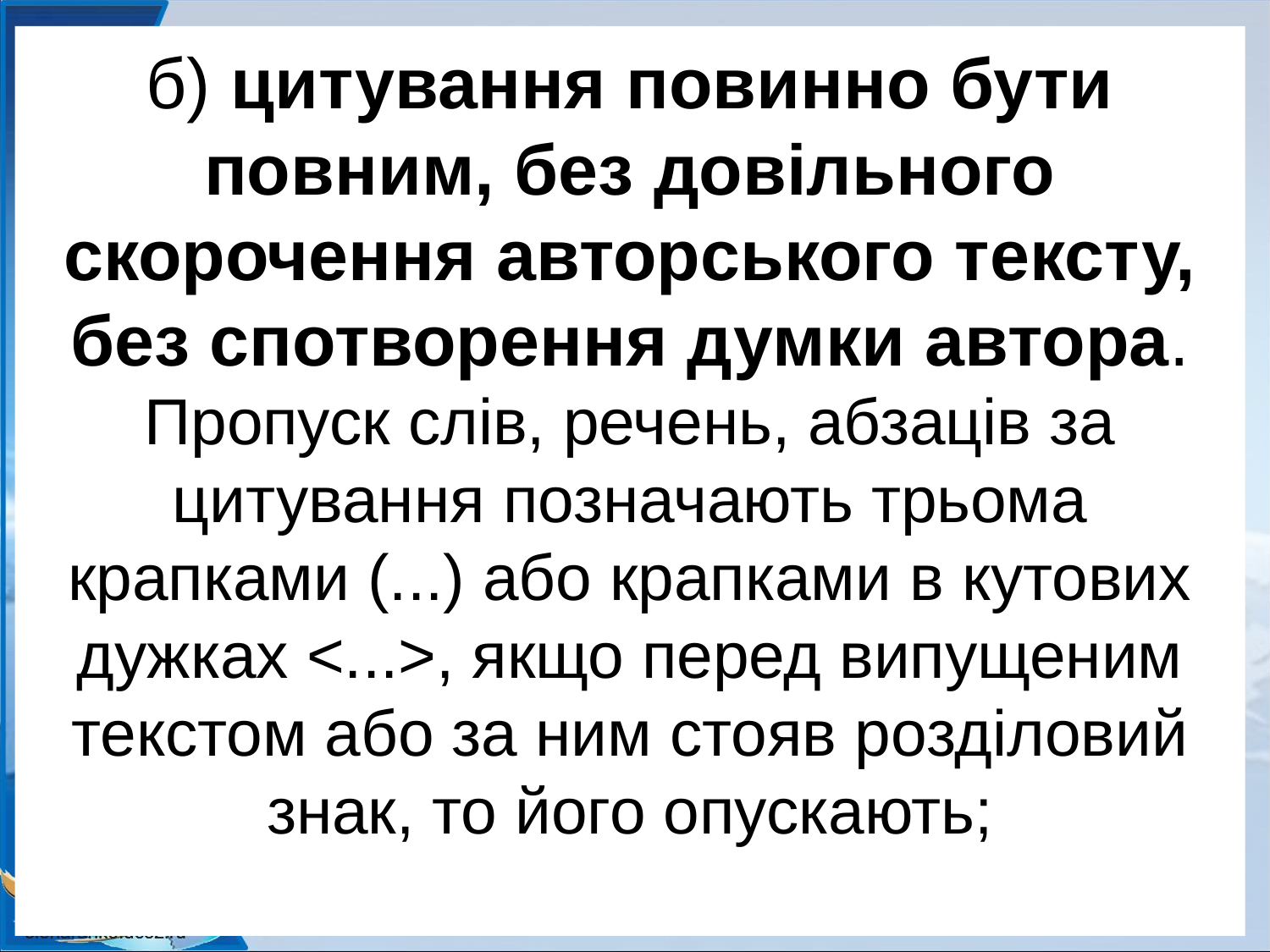

# б) цитування повинно бути повним, без довільного скорочення авторського тексту, без спотворення думки автора. Пропуск слів, речень, абзаців за цитування позначають трьома крапками (...) або крапками в кутових дужках <...>, якщо перед випущеним текстом або за ним стояв розділовий знак, то його опускають;